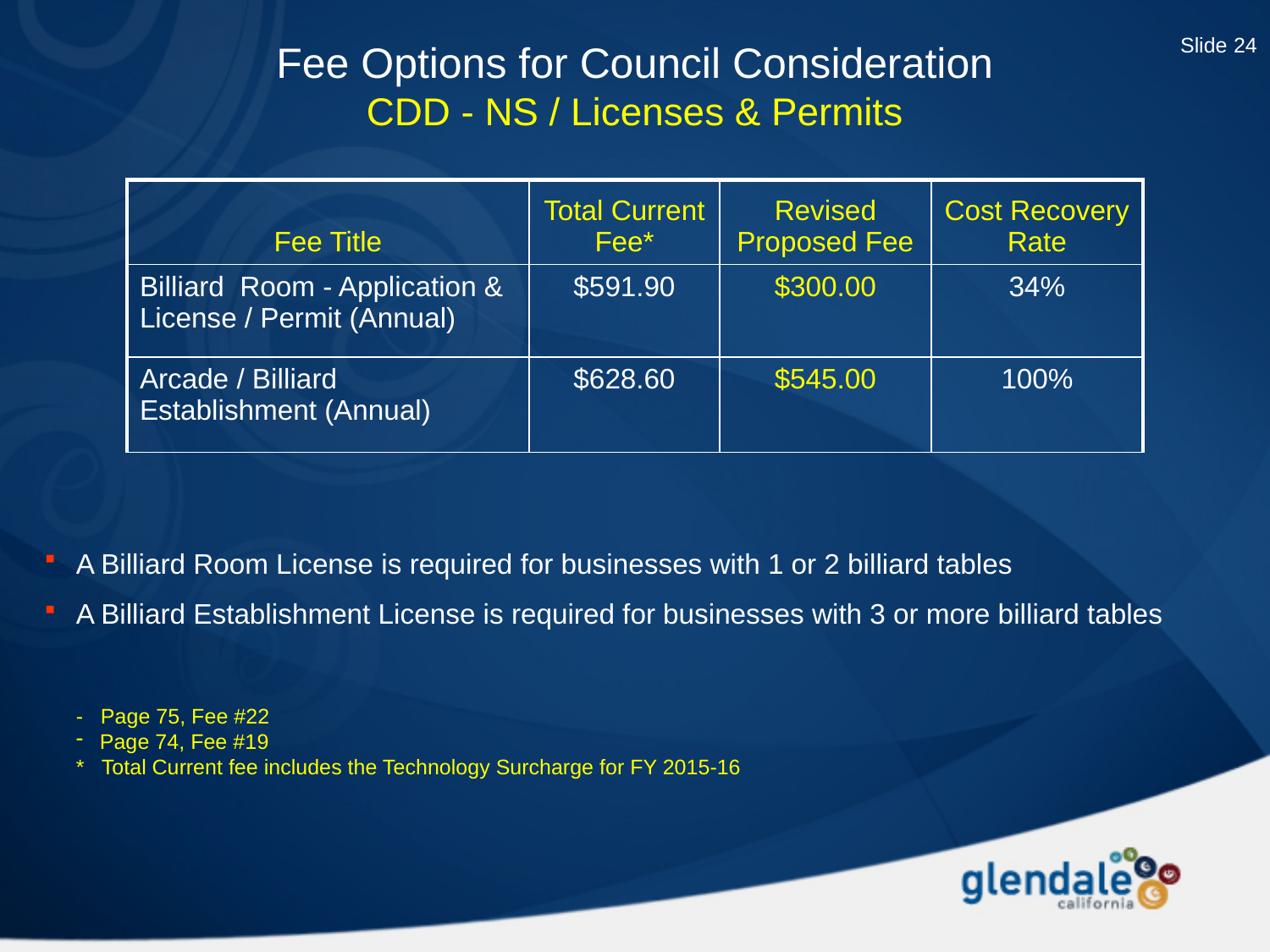

Slide 24
Fee Options for Council Consideration
CDD - NS / Licenses & Permits
| Fee Title | Total Current Fee\* | Revised Proposed Fee | Cost Recovery Rate |
| --- | --- | --- | --- |
| Billiard Room - Application & License / Permit (Annual) | $591.90 | $300.00 | 34% |
| Arcade / Billiard Establishment (Annual) | $628.60 | $545.00 | 100% |
A Billiard Room License is required for businesses with 1 or 2 billiard tables
A Billiard Establishment License is required for businesses with 3 or more billiard tables
-   Page 75, Fee #22
Page 74, Fee #19
*   Total Current fee includes the Technology Surcharge for FY 2015-16